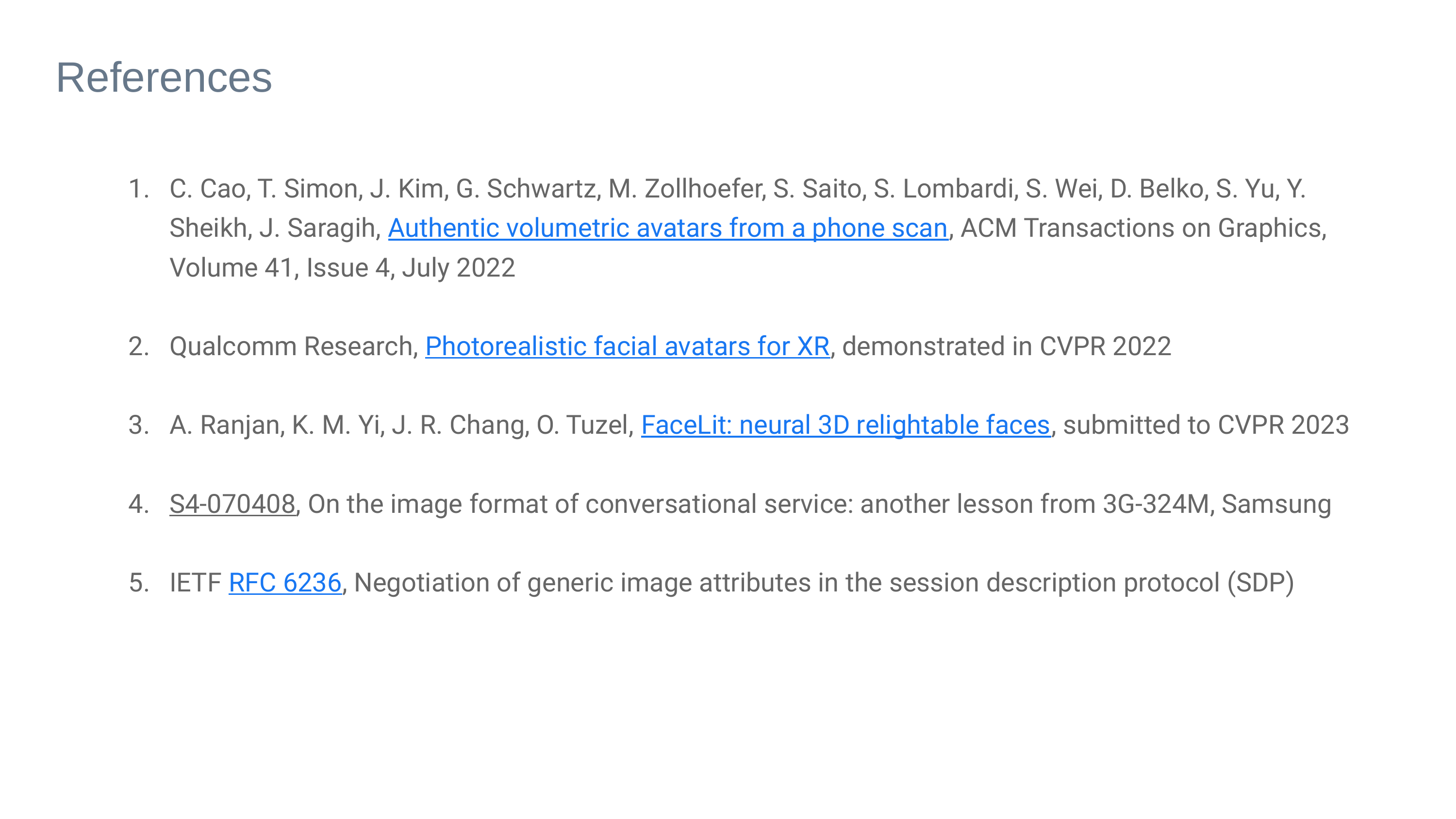

References
C. Cao, T. Simon, J. Kim, G. Schwartz, M. Zollhoefer, S. Saito, S. Lombardi, S. Wei, D. Belko, S. Yu, Y. Sheikh, J. Saragih, Authentic volumetric avatars from a phone scan, ACM Transactions on Graphics, Volume 41, Issue 4, July 2022

Qualcomm Research, Photorealistic facial avatars for XR, demonstrated in CVPR 2022

A. Ranjan, K. M. Yi, J. R. Chang, O. Tuzel, FaceLit: neural 3D relightable faces, submitted to CVPR 2023

S4-070408, On the image format of conversational service: another lesson from 3G-324M, Samsung

IETF RFC 6236, Negotiation of generic image attributes in the session description protocol (SDP)